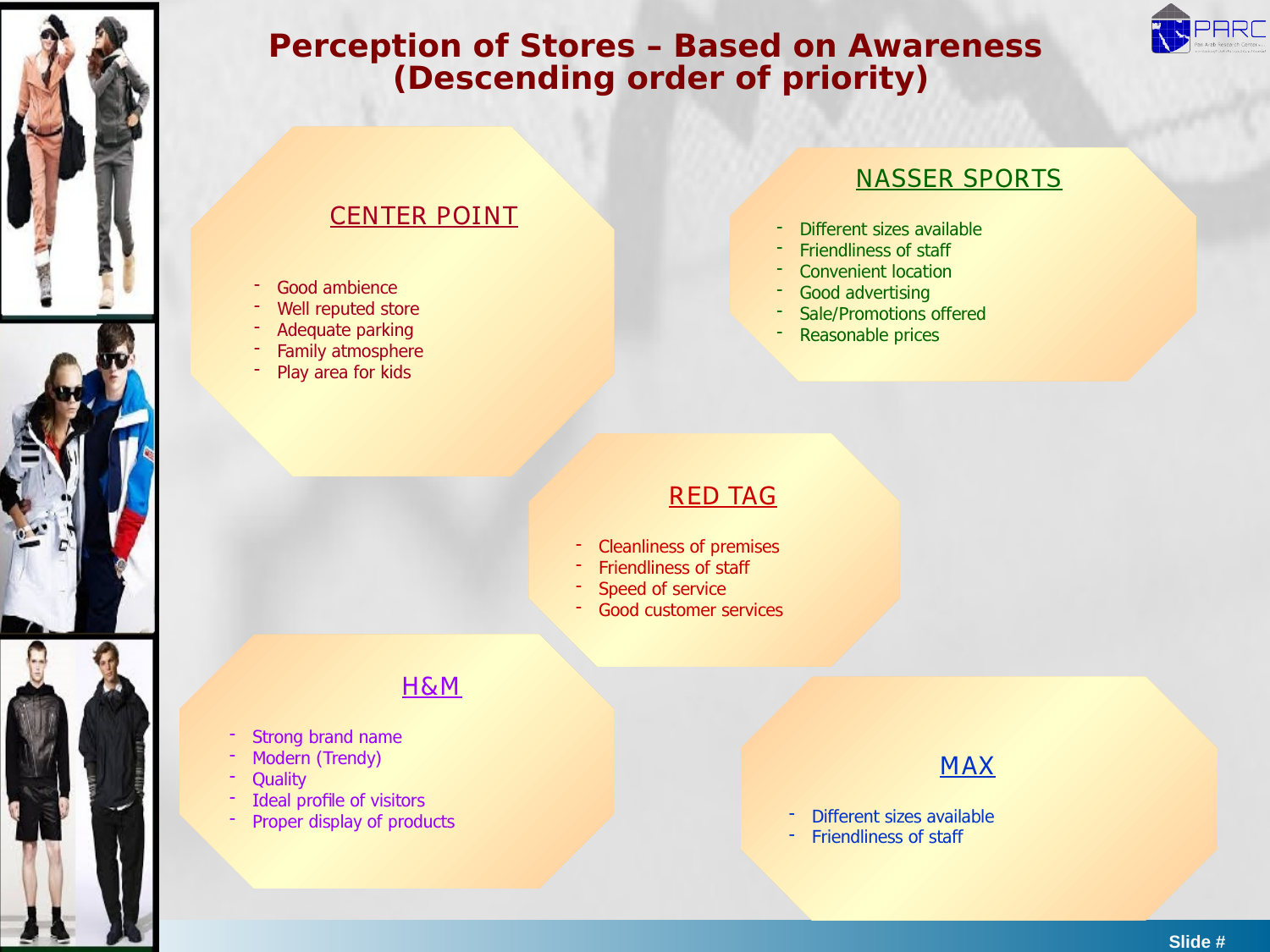

Perception of Stores – Based on Awareness
(Descending order of priority)
               CENTER POINT

Good ambience
Well reputed store
Adequate parking
Family atmosphere
Play area for kids

           NASSER SPORTS

Different sizes available
Friendliness of staff
Convenient location
Good advertising
Sale/Promotions offered
Reasonable prices

             RED TAG

Cleanliness of premises
Friendliness of staff
Speed of service
Good customer services
                                  H&M

Strong brand name
Modern (Trendy)
Quality
Ideal profile of visitors
Proper display of products

                     MAX

Different sizes available
Friendliness of staff